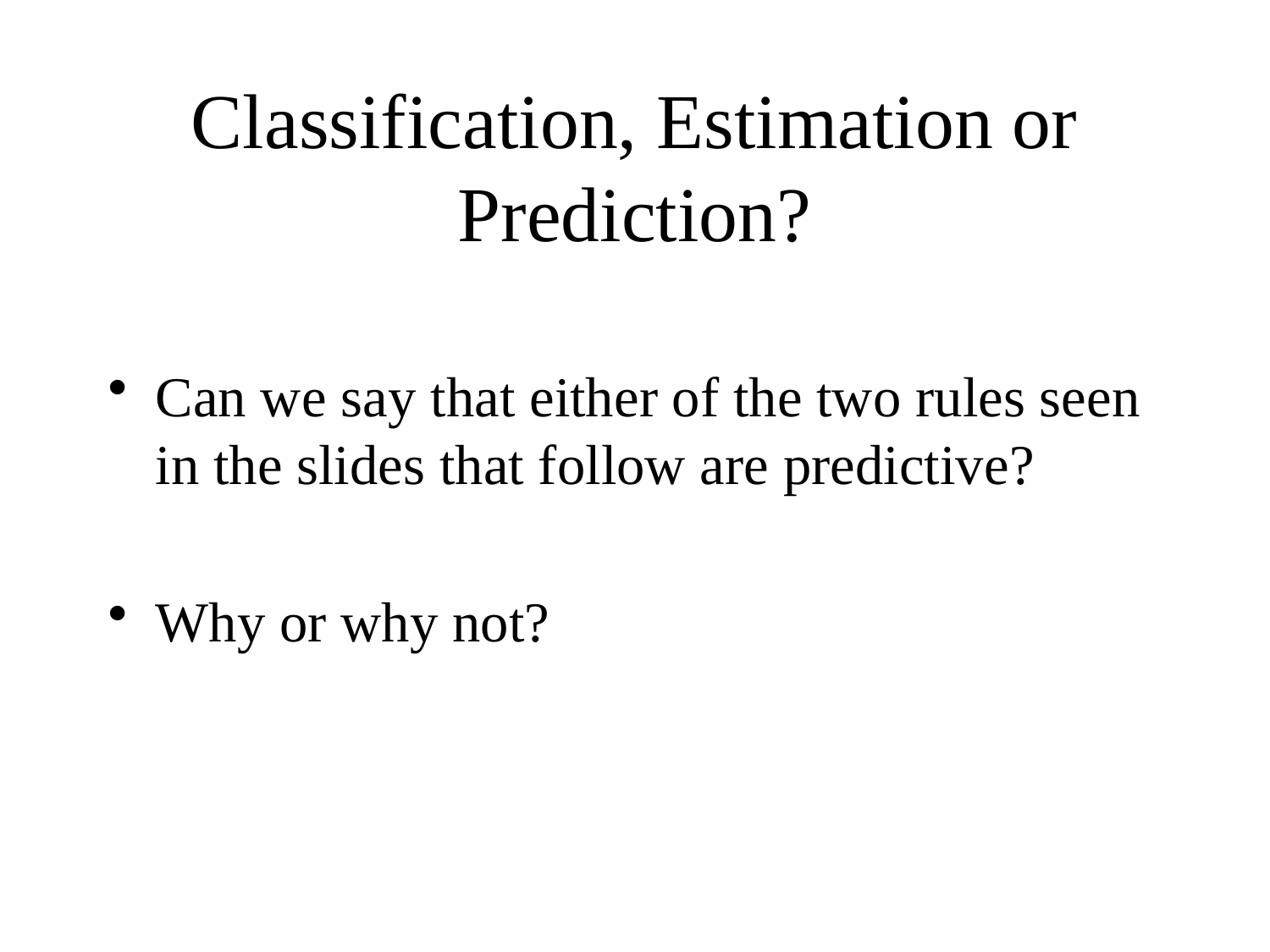

# Classification, Estimation or Prediction?

Can we say that either of the two rules seen in the slides that follow are predictive?

Why or why not?